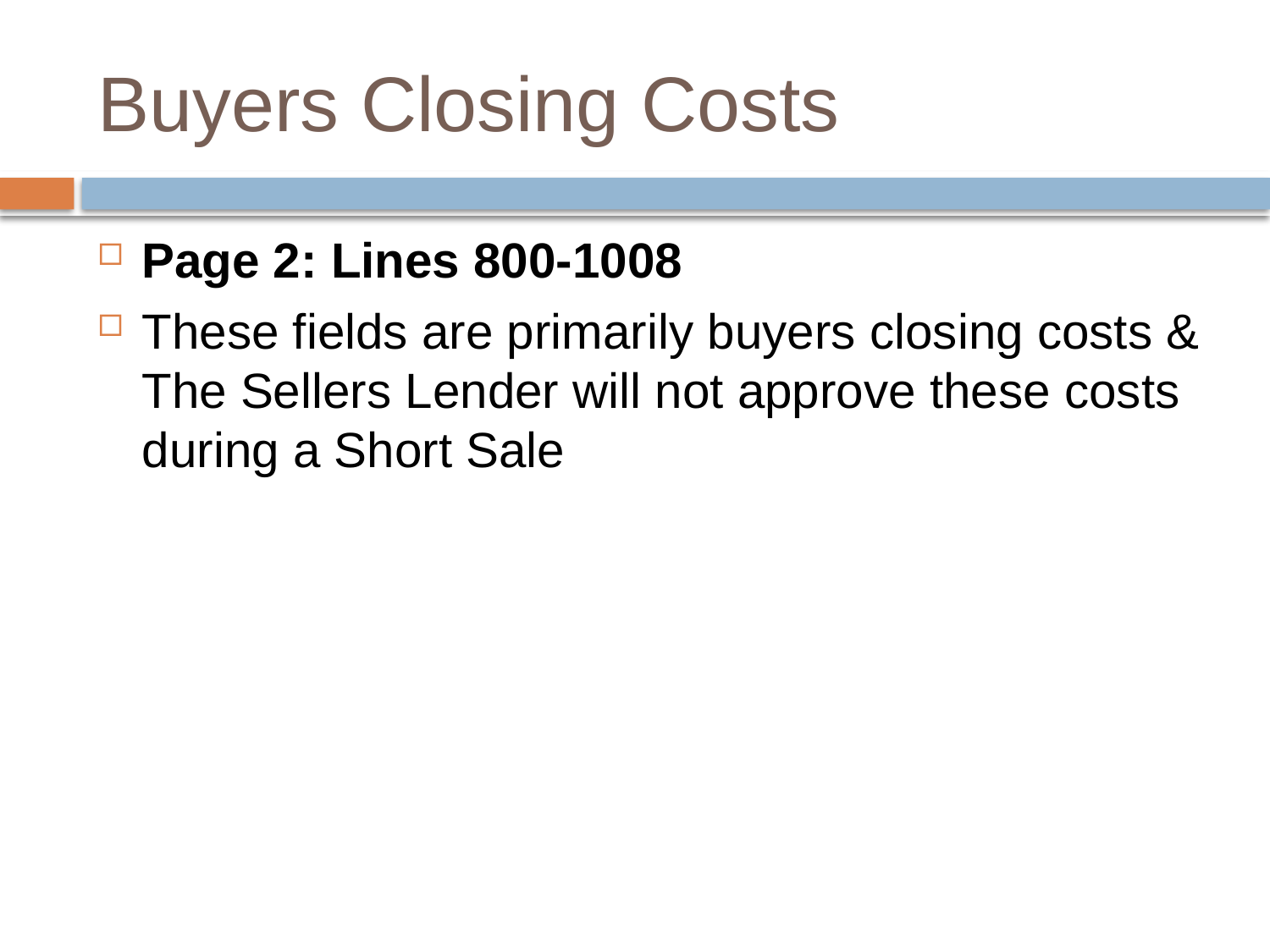

# Buyers Closing Costs
Page 2: Lines 800‐1008
These fields are primarily buyers closing costs & The Sellers Lender will not approve these costs during a Short Sale